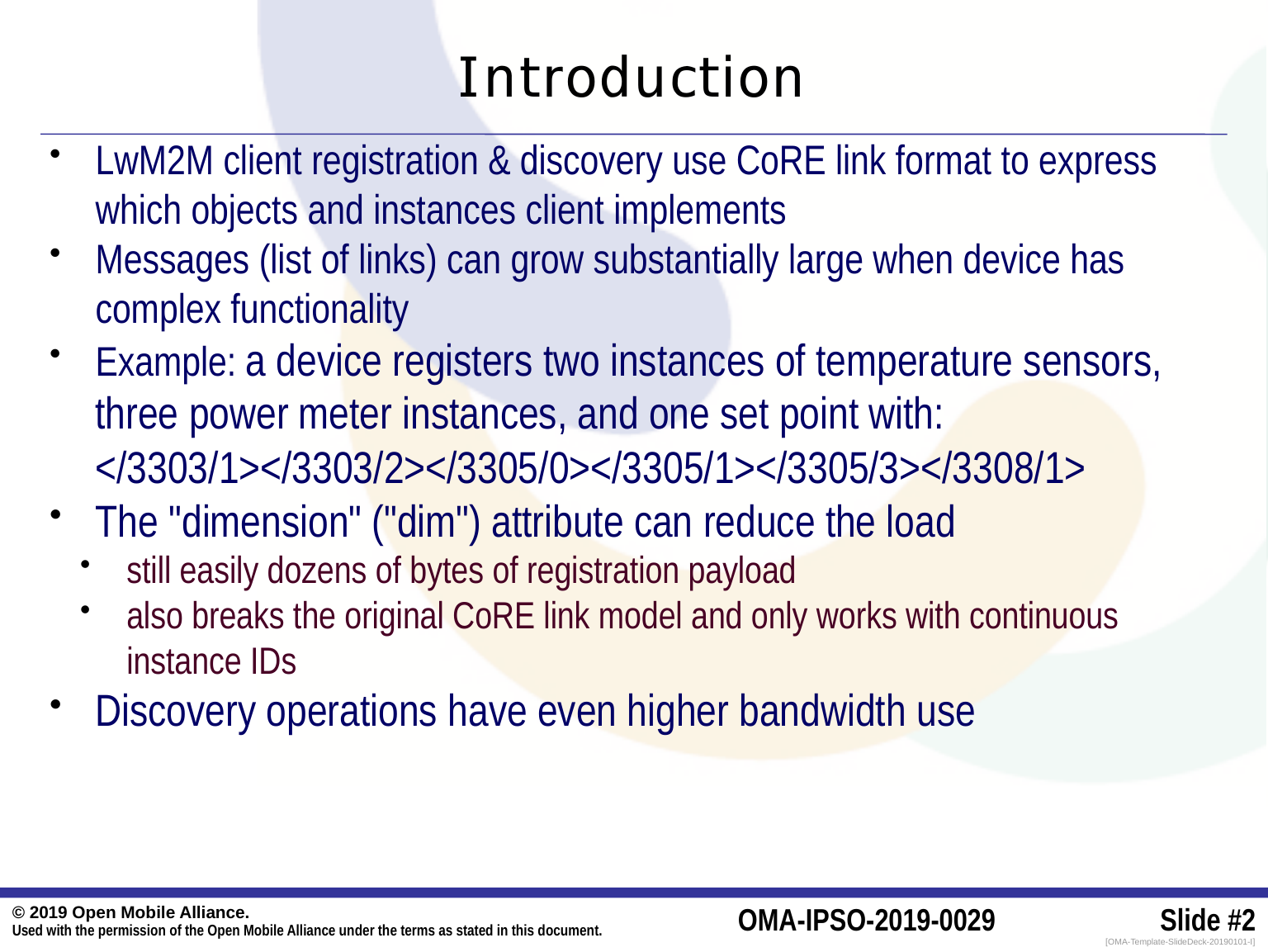

# Introduction
LwM2M client registration & discovery use CoRE link format to express which objects and instances client implements
Messages (list of links) can grow substantially large when device has complex functionality
Example: a device registers two instances of temperature sensors, three power meter instances, and one set point with: </3303/1></3303/2></3305/0></3305/1></3305/3></3308/1>
The "dimension" ("dim") attribute can reduce the load
still easily dozens of bytes of registration payload
also breaks the original CoRE link model and only works with continuous instance IDs
Discovery operations have even higher bandwidth use